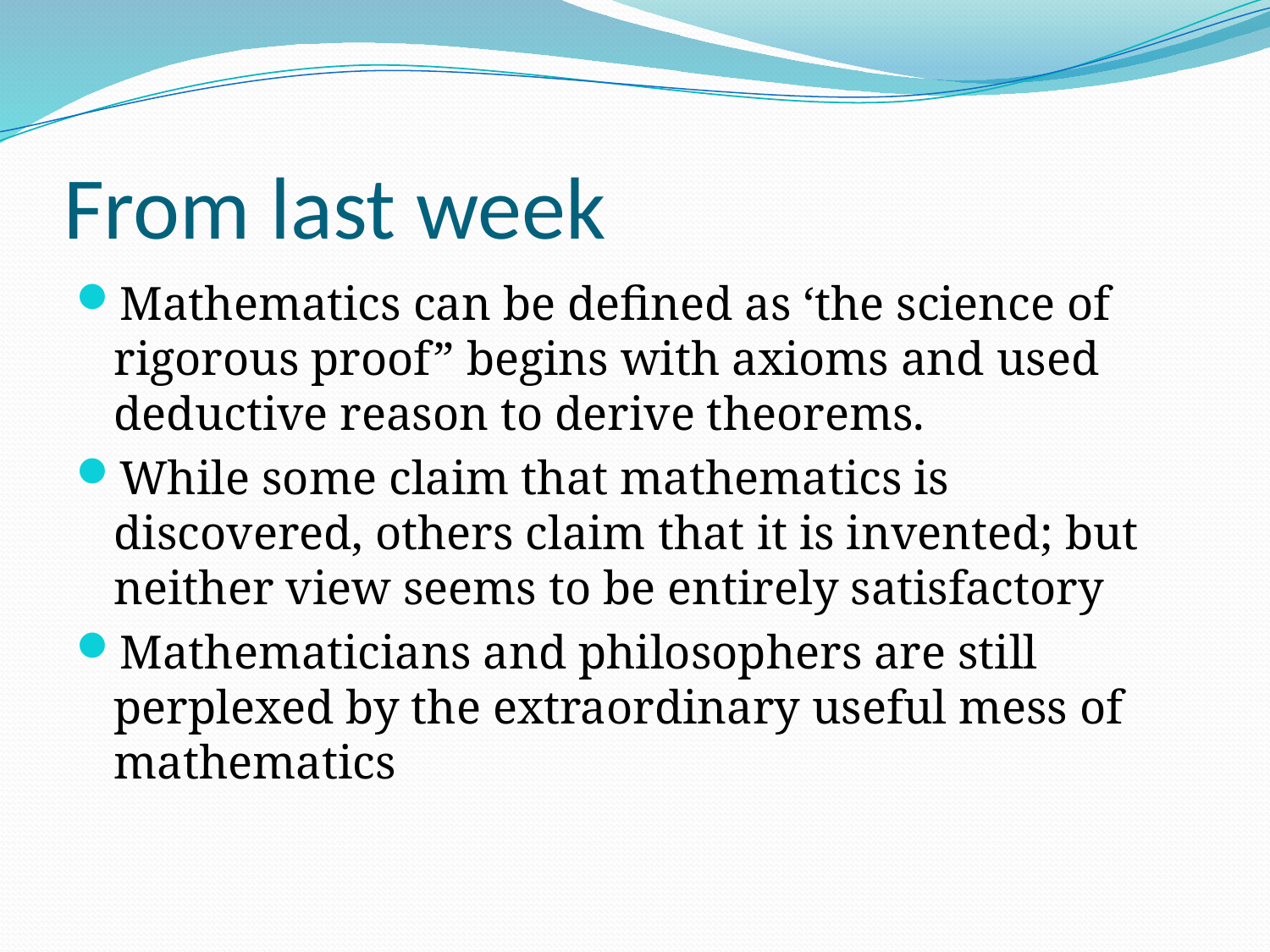

# From last week
Mathematics can be defined as ‘the science of rigorous proof” begins with axioms and used deductive reason to derive theorems.
While some claim that mathematics is discovered, others claim that it is invented; but neither view seems to be entirely satisfactory
Mathematicians and philosophers are still perplexed by the extraordinary useful mess of mathematics